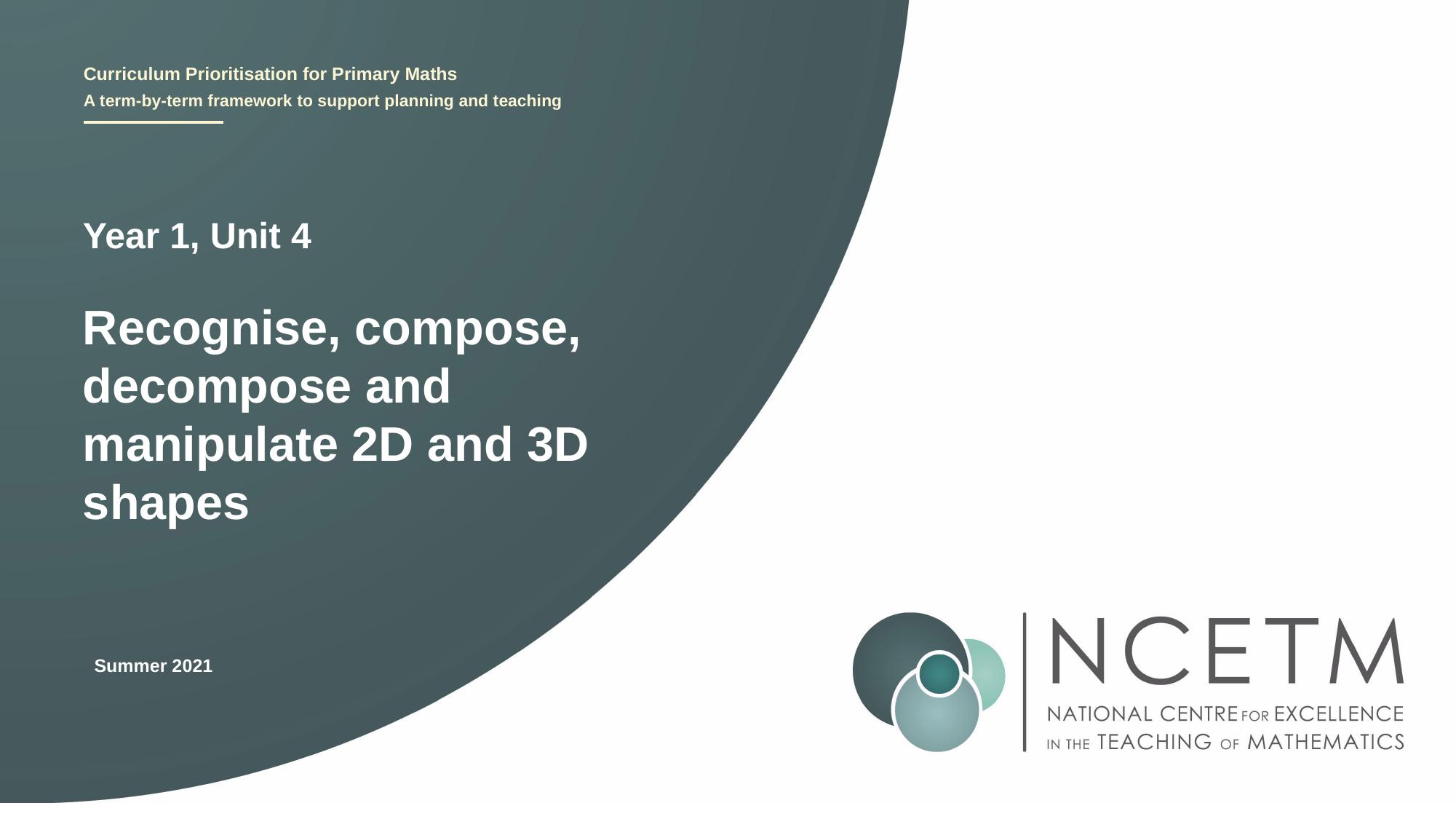

Year 1, Unit 4
Recognise, compose, decompose and manipulate 2D and 3D shapes